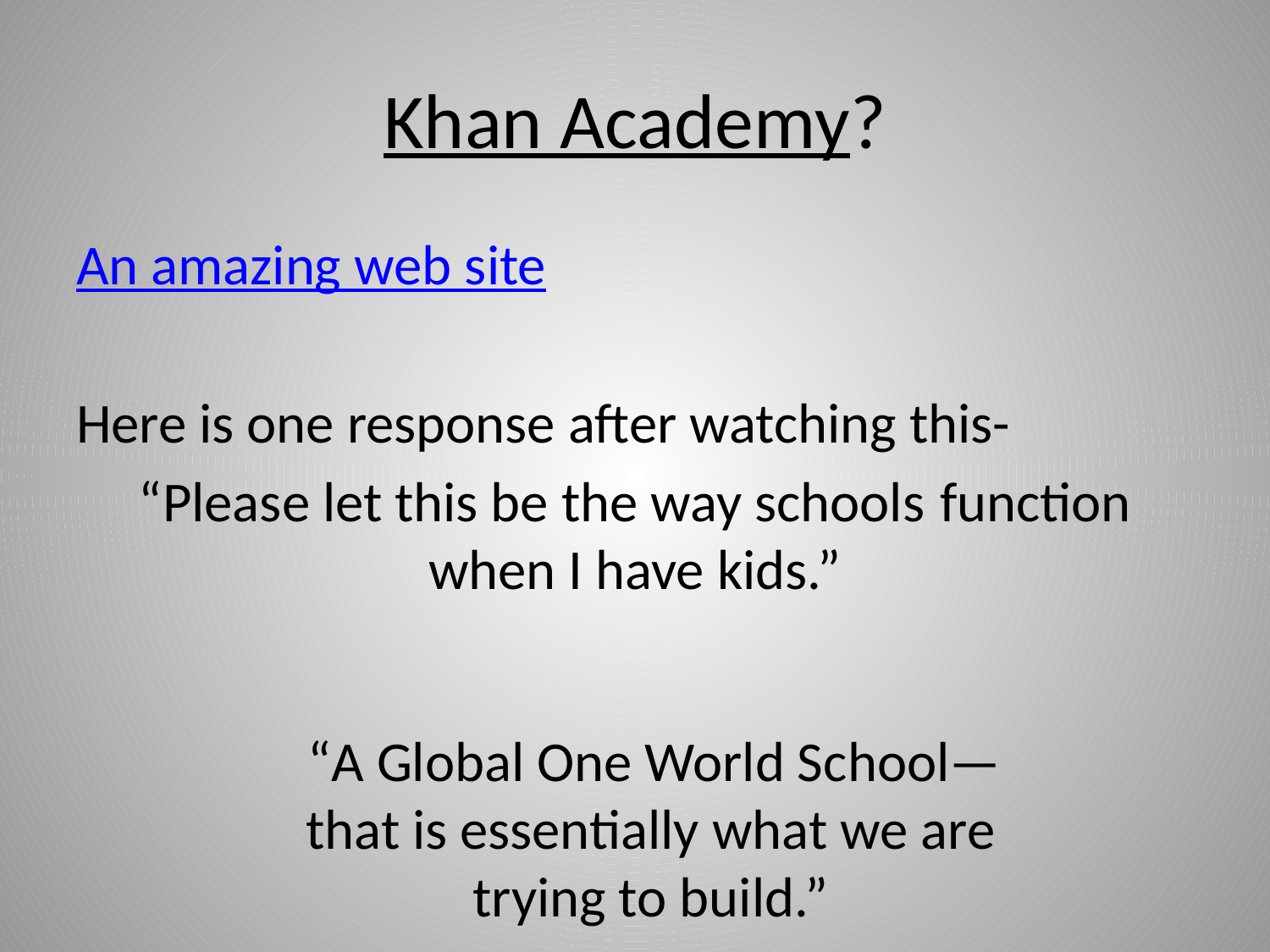

# Khan Academy?
An amazing web site

Here is one response after watching this-
“Please let this be the way schools﻿ function when I have kids.”

 “A Global One World School—that is essentially what we are trying to build.”